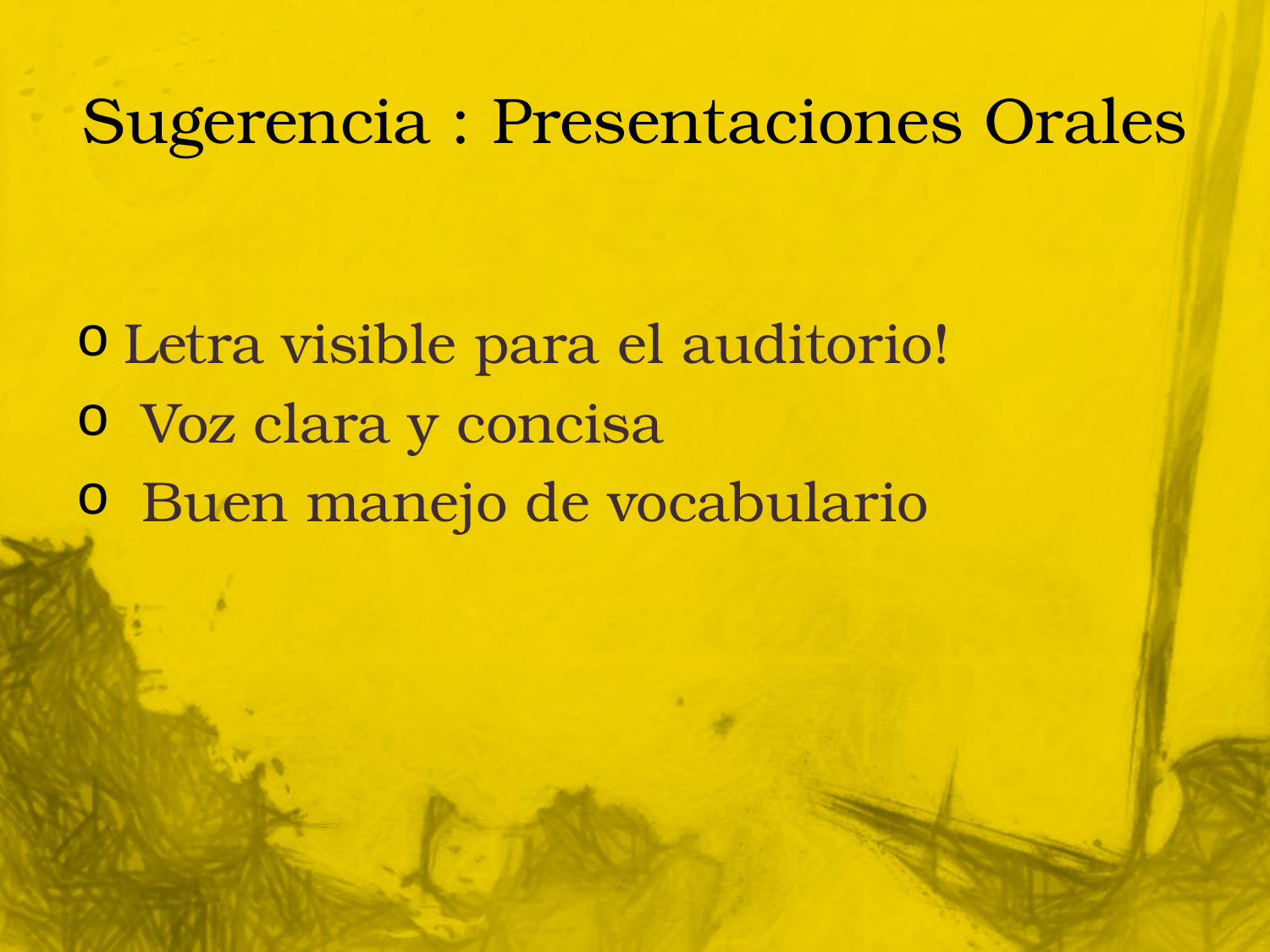

# Sugerencia : Presentaciones Orales

Letra visible para el auditorio!
 Voz clara y concisa
 Buen manejo de vocabulario